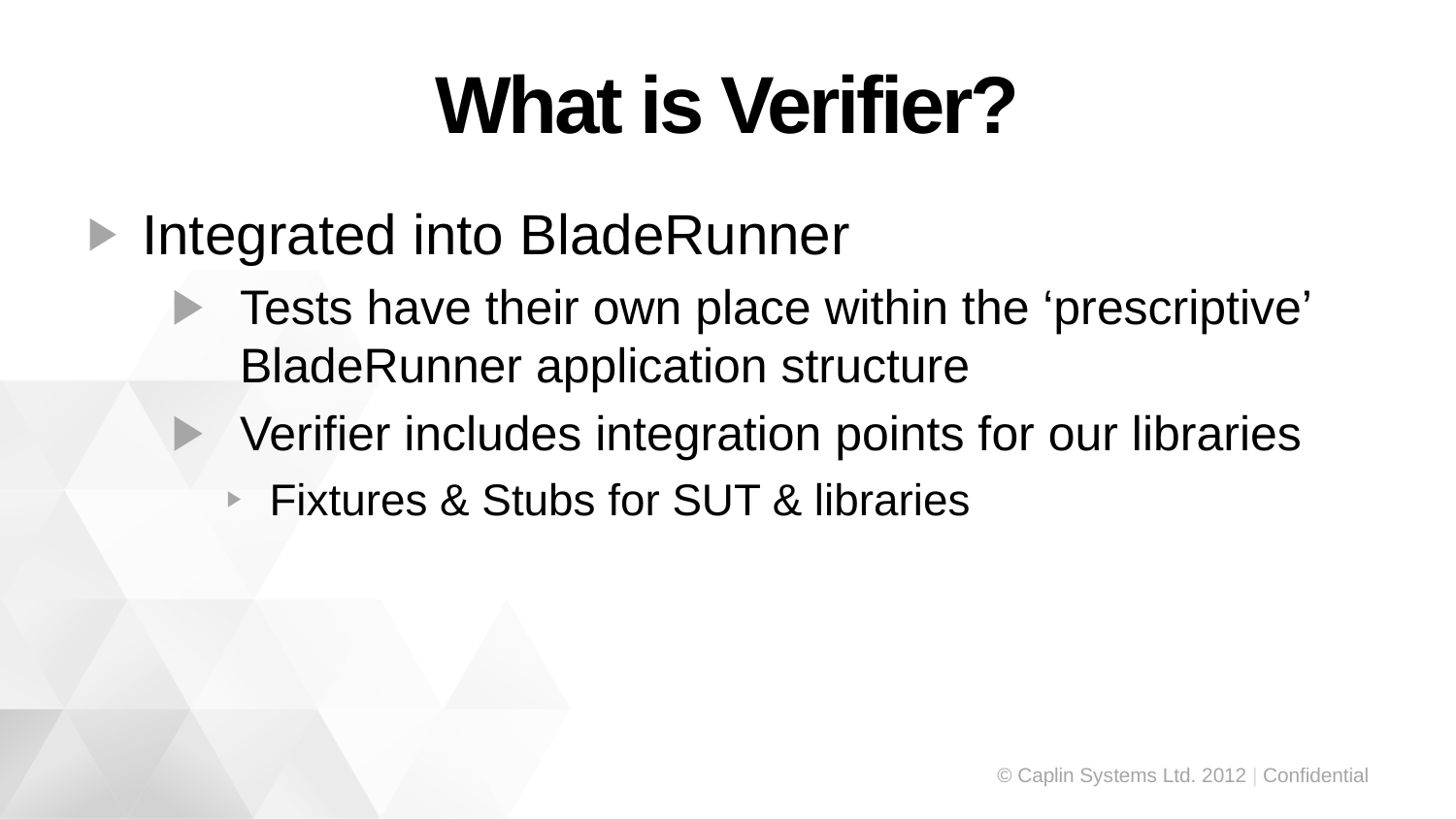

# What is Verifier?
Integrated into BladeRunner
Tests have their own place within the ‘prescriptive’ BladeRunner application structure
Verifier includes integration points for our libraries
Fixtures & Stubs for SUT & libraries